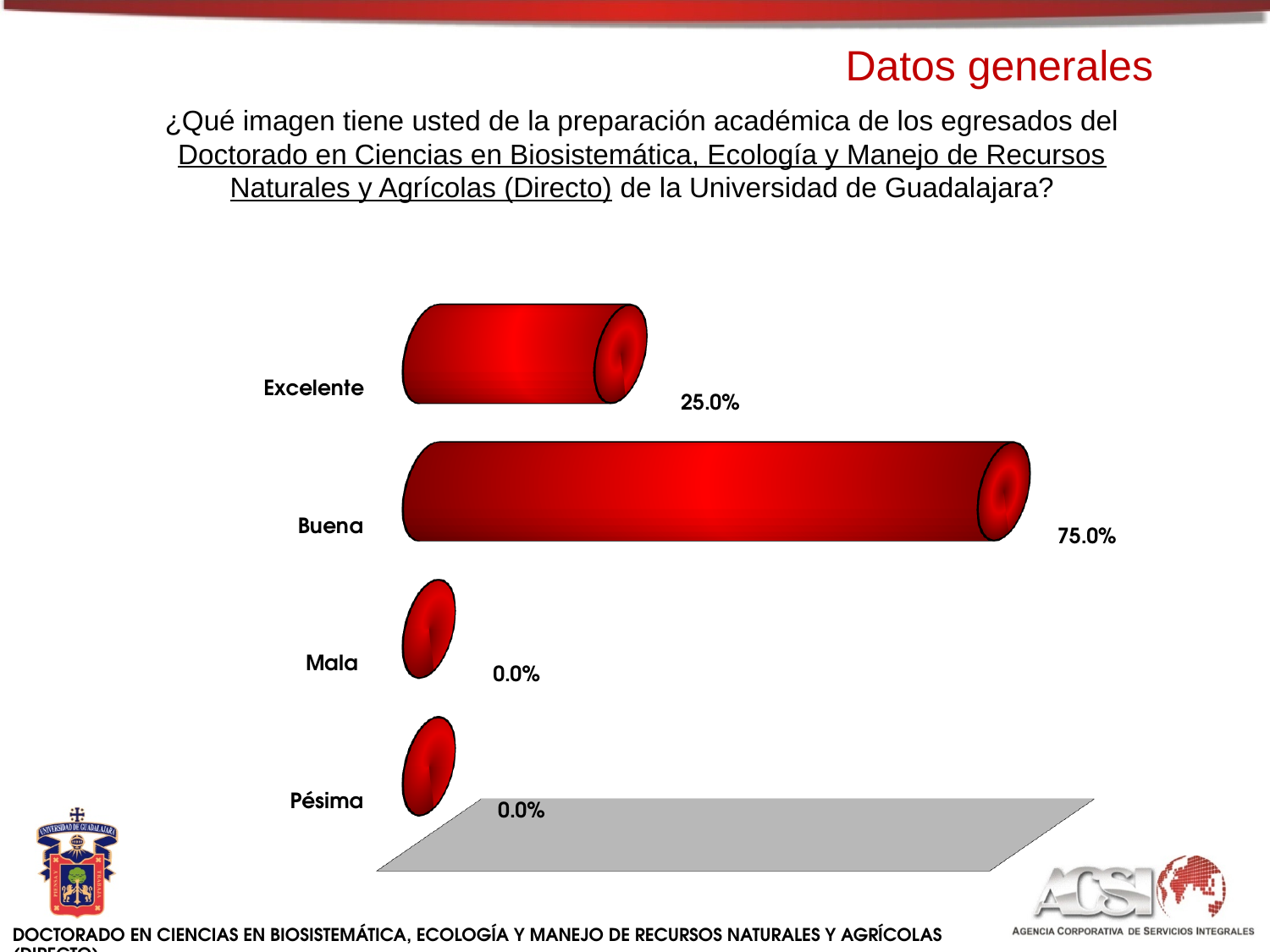

Datos generales
¿Qué imagen tiene usted de la preparación académica de los egresados del Doctorado en Ciencias en Biosistemática, Ecología y Manejo de Recursos Naturales y Agrícolas (Directo) de la Universidad de Guadalajara?

[unsupported chart]